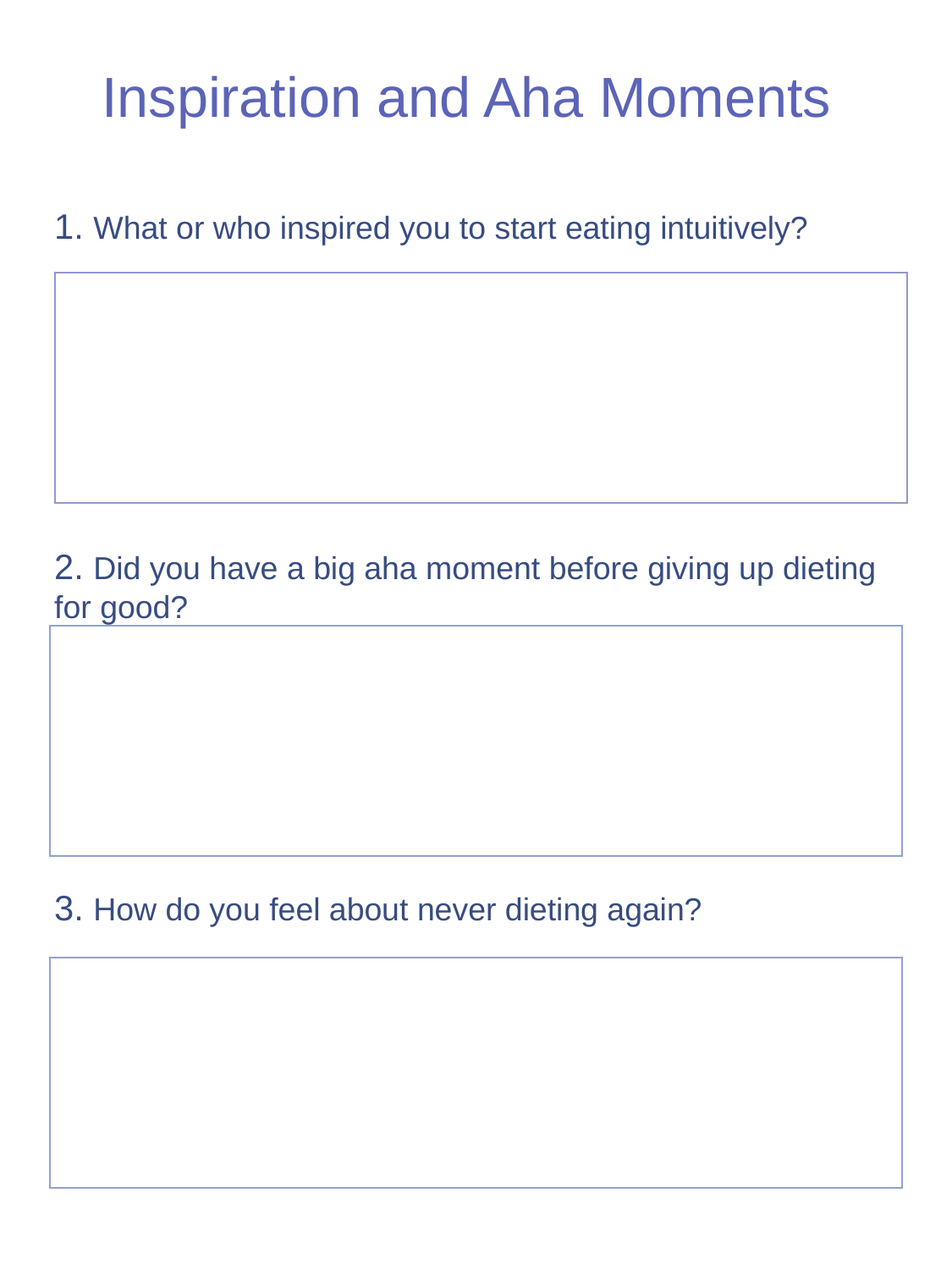

Inspiration and Aha Moments
1. What or who inspired you to start eating intuitively?

2. Did you have a big aha moment before giving up dieting for good?

3. How do you feel about never dieting again?